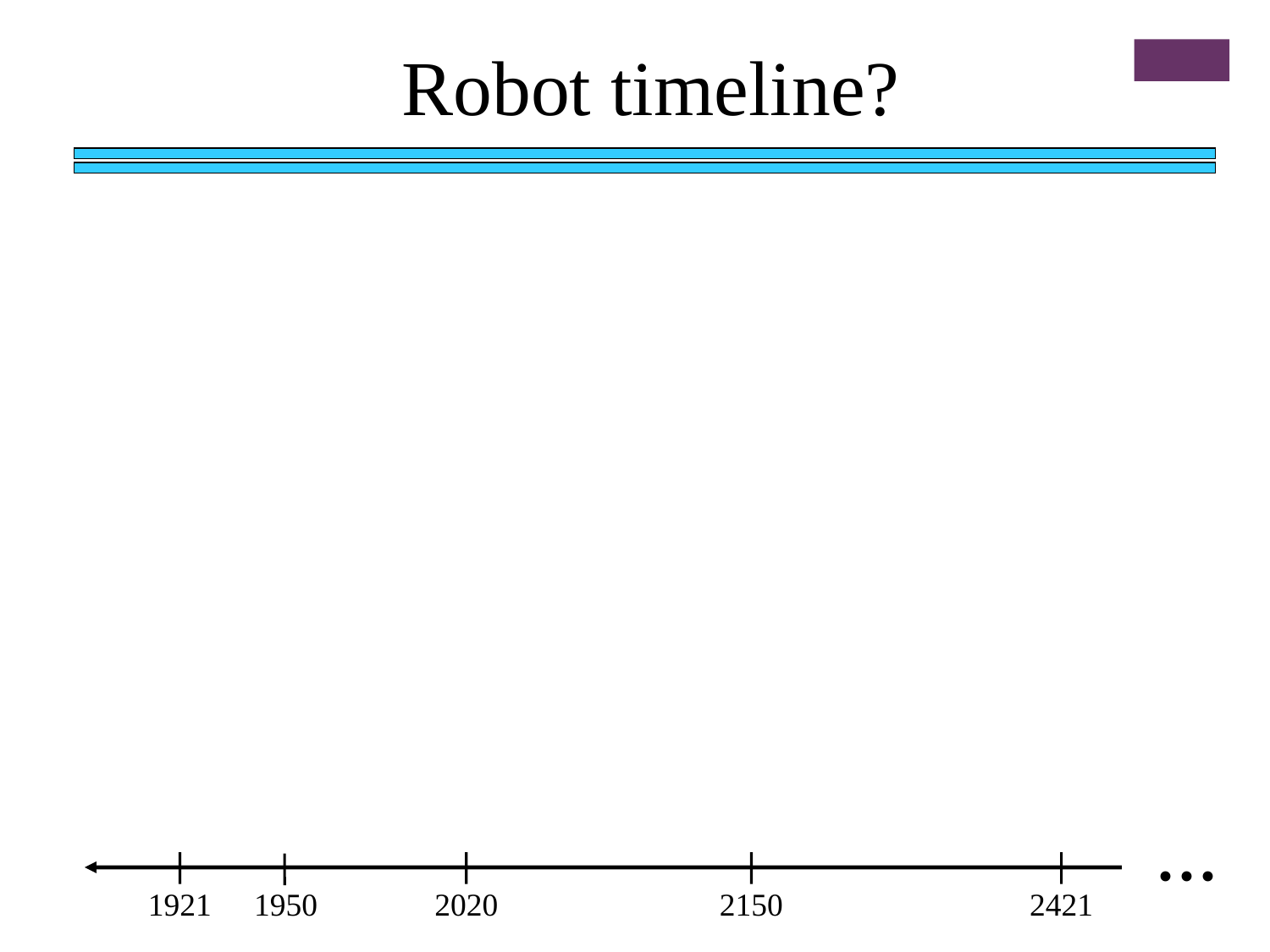

Robot timeline?

...

1921
1950
2020
2150
2421